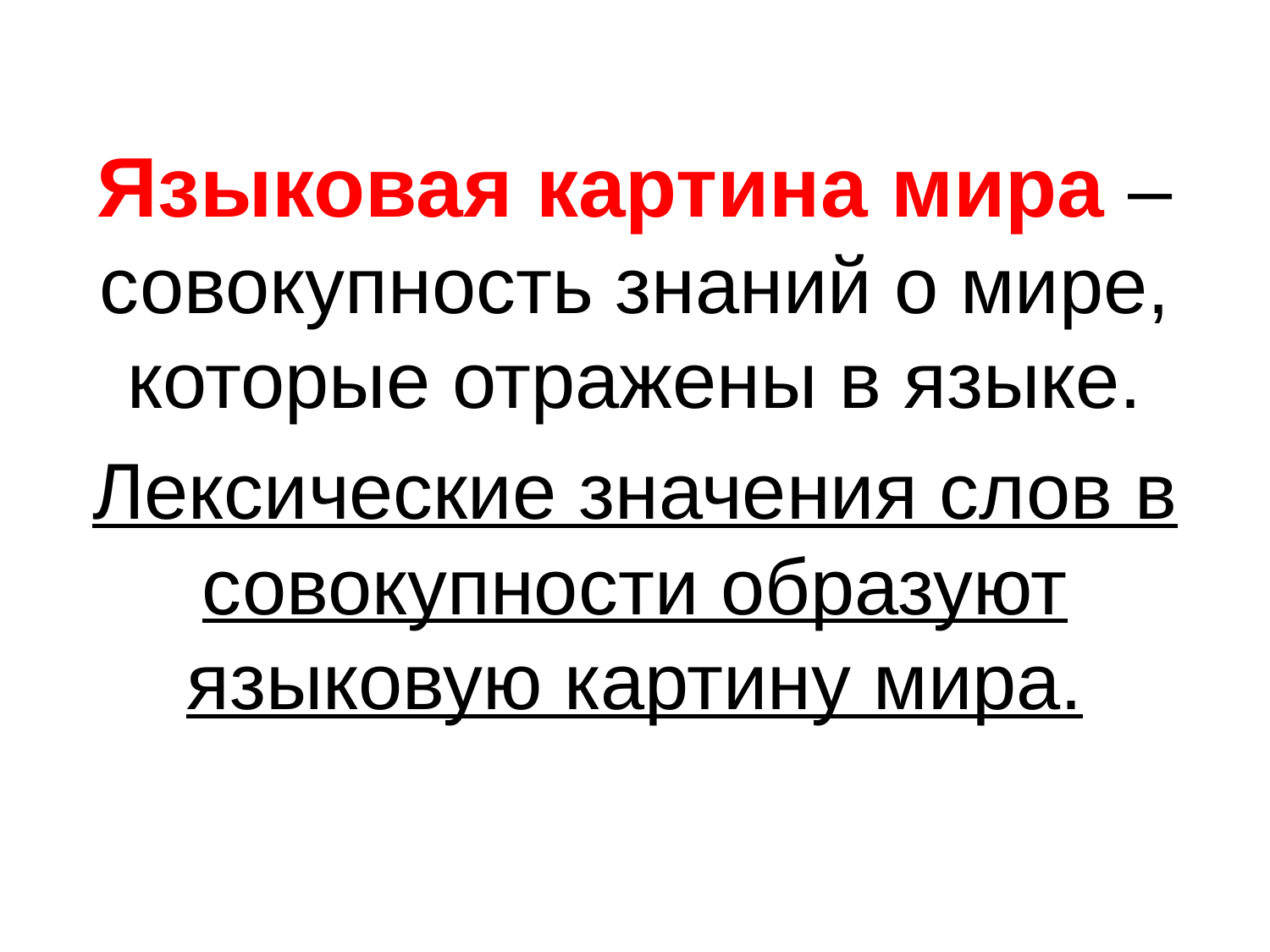

Языковая картина мира – совокупность знаний о мире, которые отражены в языке.
Лексические значения слов в совокупности образуют языковую картину мира.